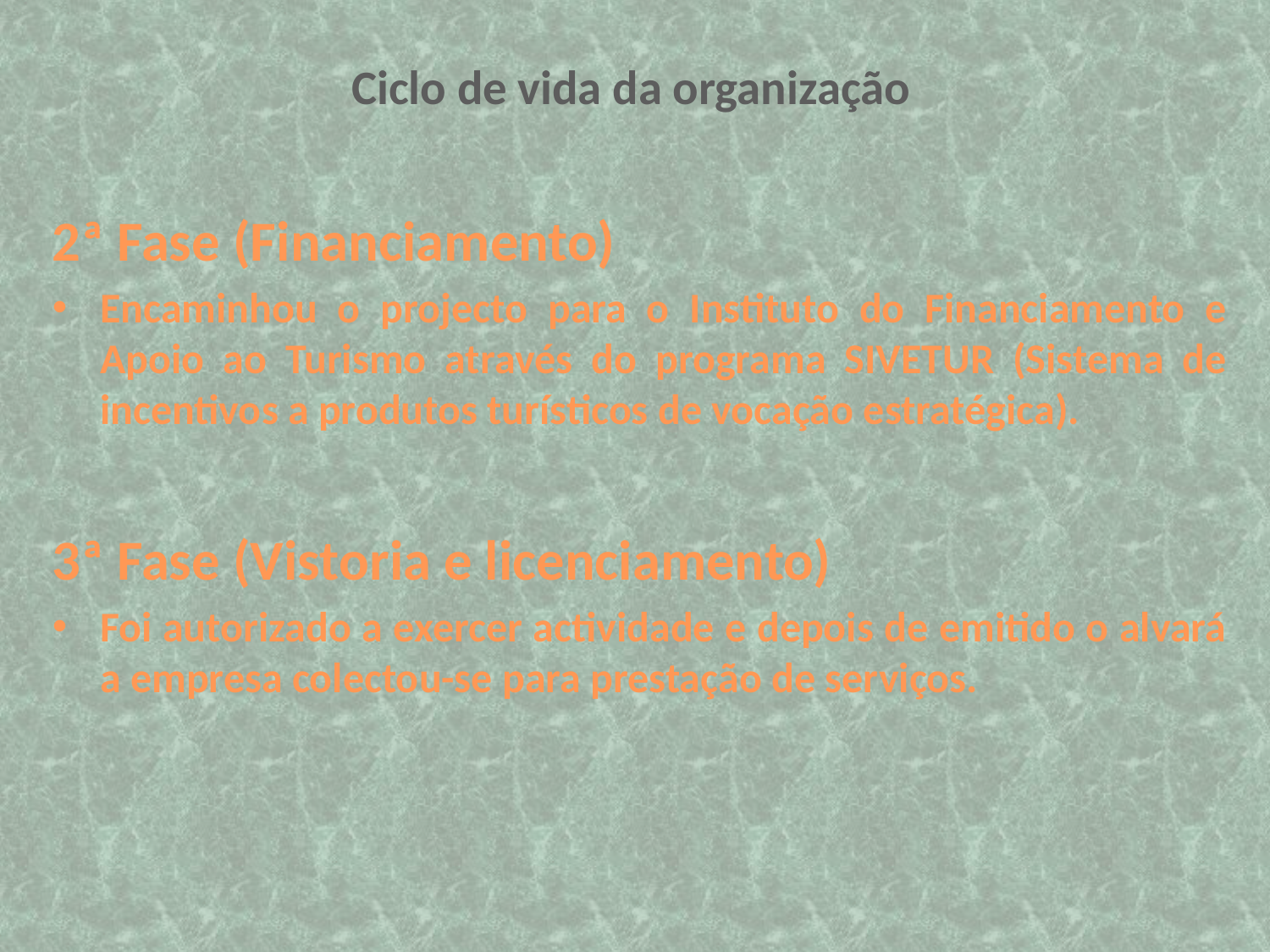

# Ciclo de vida da organização
2ª Fase (Financiamento)
Encaminhou o projecto para o Instituto do Financiamento e Apoio ao Turismo através do programa SIVETUR (Sistema de incentivos a produtos turísticos de vocação estratégica).

3ª Fase (Vistoria e licenciamento)
Foi autorizado a exercer actividade e depois de emitido o alvará a empresa colectou-se para prestação de serviços.